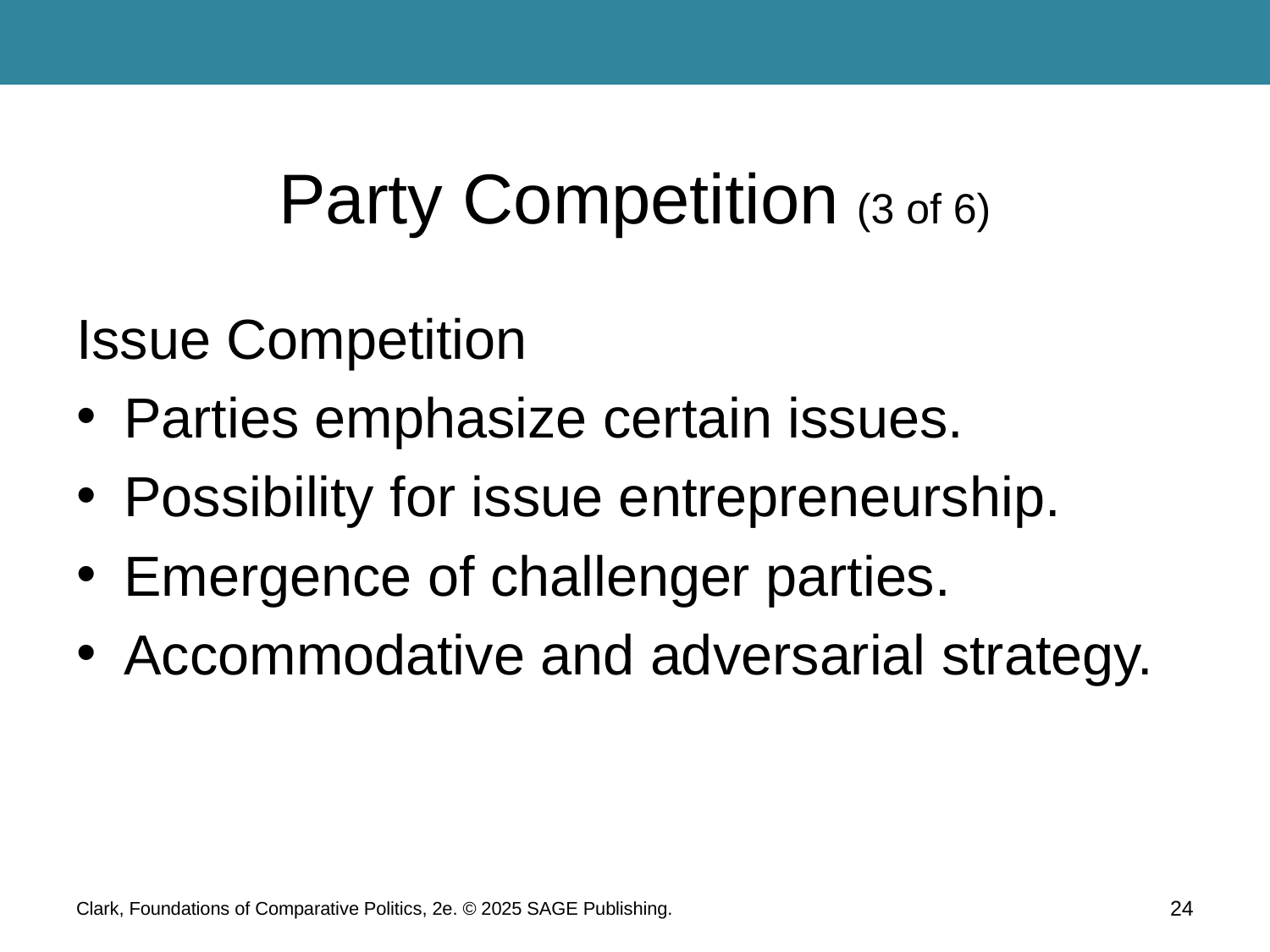

# Party Competition (3 of 6)
Issue Competition
Parties emphasize certain issues.
Possibility for issue entrepreneurship.
Emergence of challenger parties.
Accommodative and adversarial strategy.
Clark, Foundations of Comparative Politics, 2e. © 2025 SAGE Publishing.
24